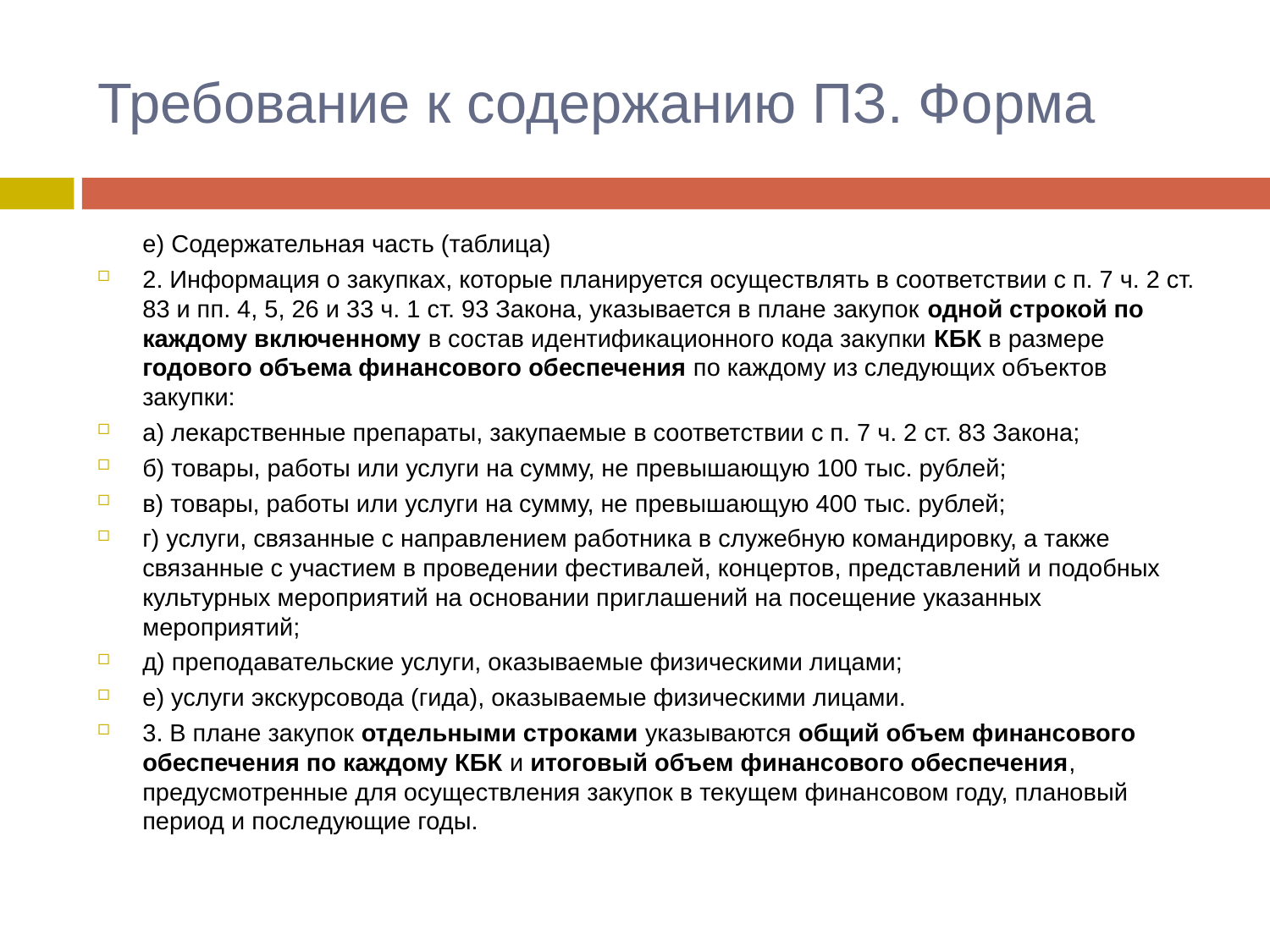

# Требование к содержанию ПЗ. Форма
	e) Содержательная часть (таблица)
2. Информация о закупках, которые планируется осуществлять в соответствии с п. 7 ч. 2 ст. 83 и пп. 4, 5, 26 и 33 ч. 1 ст. 93 Закона, указывается в плане закупок одной строкой по каждому включенному в состав идентификационного кода закупки КБК в размере годового объема финансового обеспечения по каждому из следующих объектов закупки:
а) лекарственные препараты, закупаемые в соответствии с п. 7 ч. 2 ст. 83 Закона;
б) товары, работы или услуги на сумму, не превышающую 100 тыс. рублей;
в) товары, работы или услуги на сумму, не превышающую 400 тыс. рублей;
г) услуги, связанные с направлением работника в служебную командировку, а также связанные с участием в проведении фестивалей, концертов, представлений и подобных культурных мероприятий на основании приглашений на посещение указанных мероприятий;
д) преподавательские услуги, оказываемые физическими лицами;
е) услуги экскурсовода (гида), оказываемые физическими лицами.
3. В плане закупок отдельными строками указываются общий объем финансового обеспечения по каждому КБК и итоговый объем финансового обеспечения, предусмотренные для осуществления закупок в текущем финансовом году, плановый период и последующие годы.